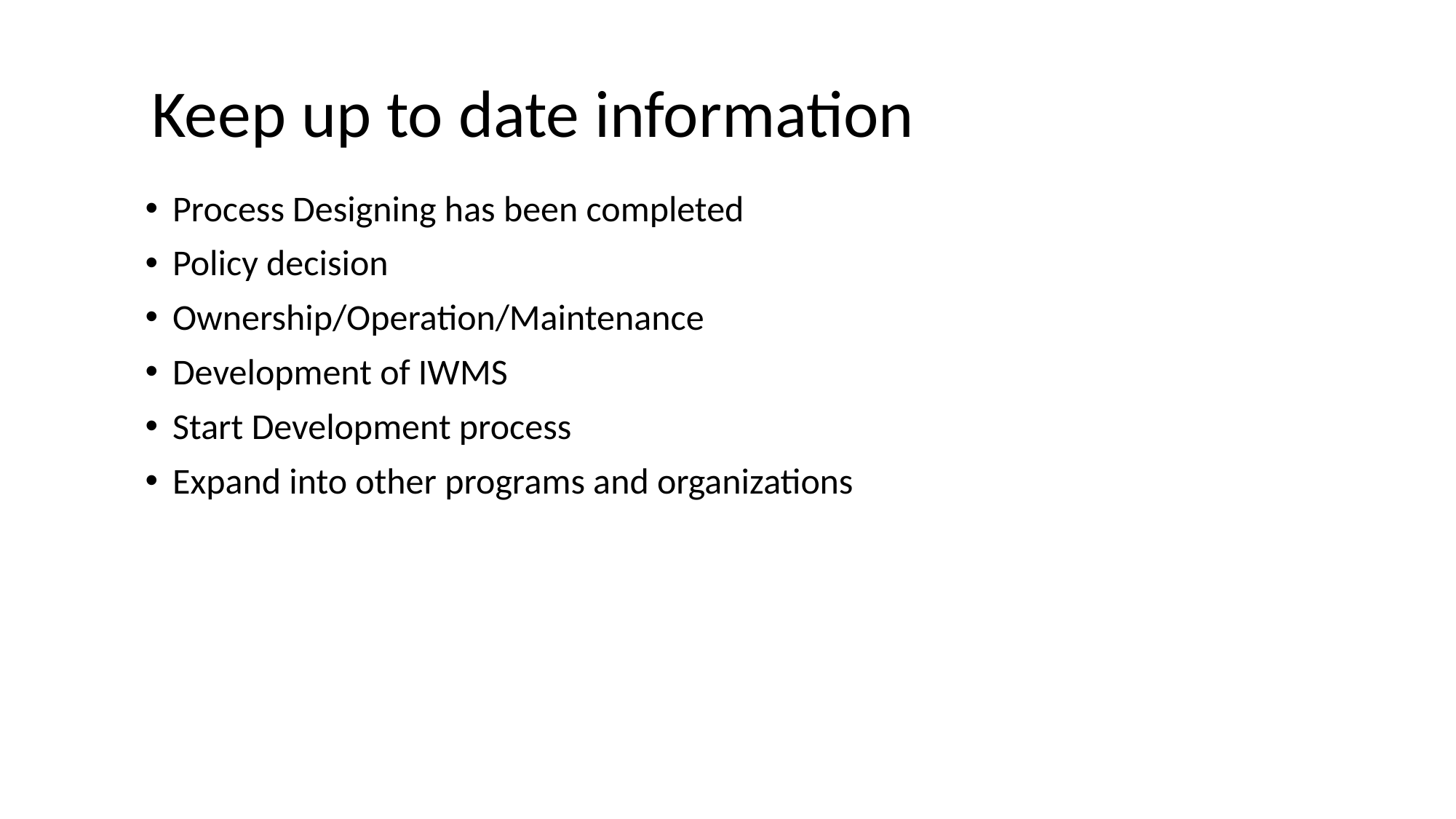

# Keep up to date information
Process Designing has been completed
Policy decision
Ownership/Operation/Maintenance
Development of IWMS
Start Development process
Expand into other programs and organizations